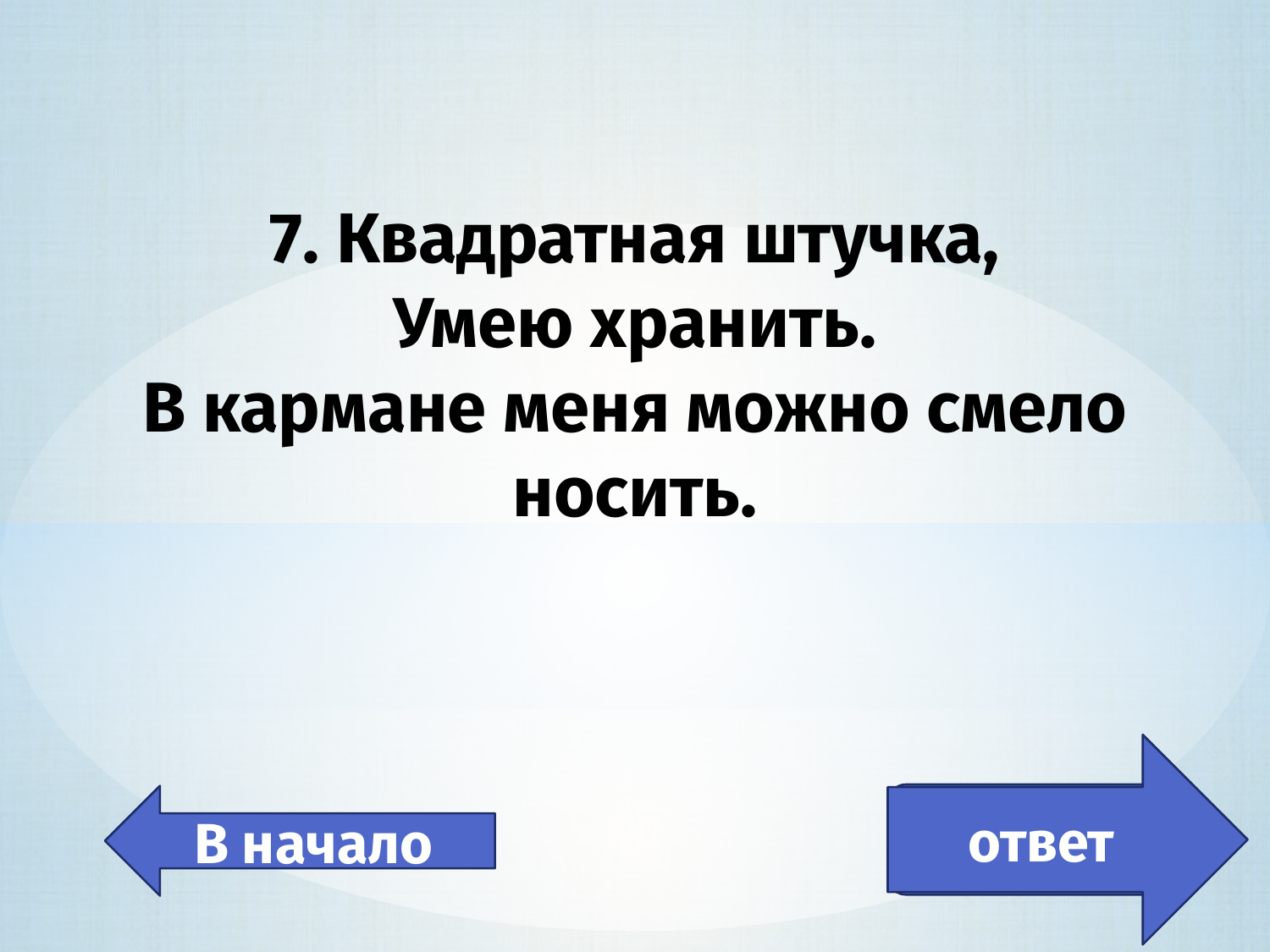

7. Квадратная штучка,
Умею хранить.
В кармане меня можно смело носить.
ответ

дискета, флешка
В начало